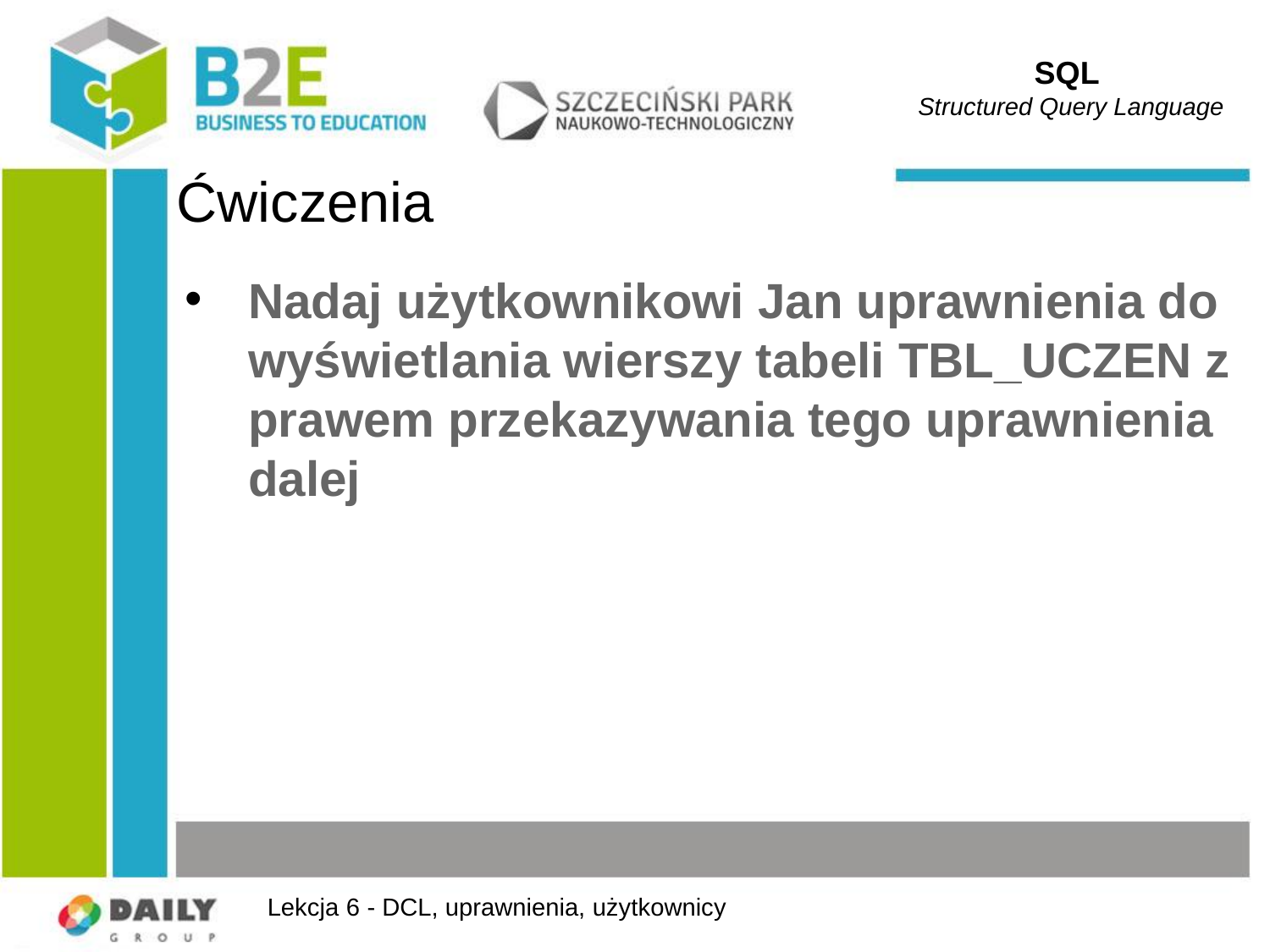

SQL
Structured Query Language
# Ćwiczenia
Nadaj użytkownikowi Jan uprawnienia do wyświetlania wierszy tabeli TBL_UCZEN z prawem przekazywania tego uprawnienia dalej
Lekcja 6 - DCL, uprawnienia, użytkownicy